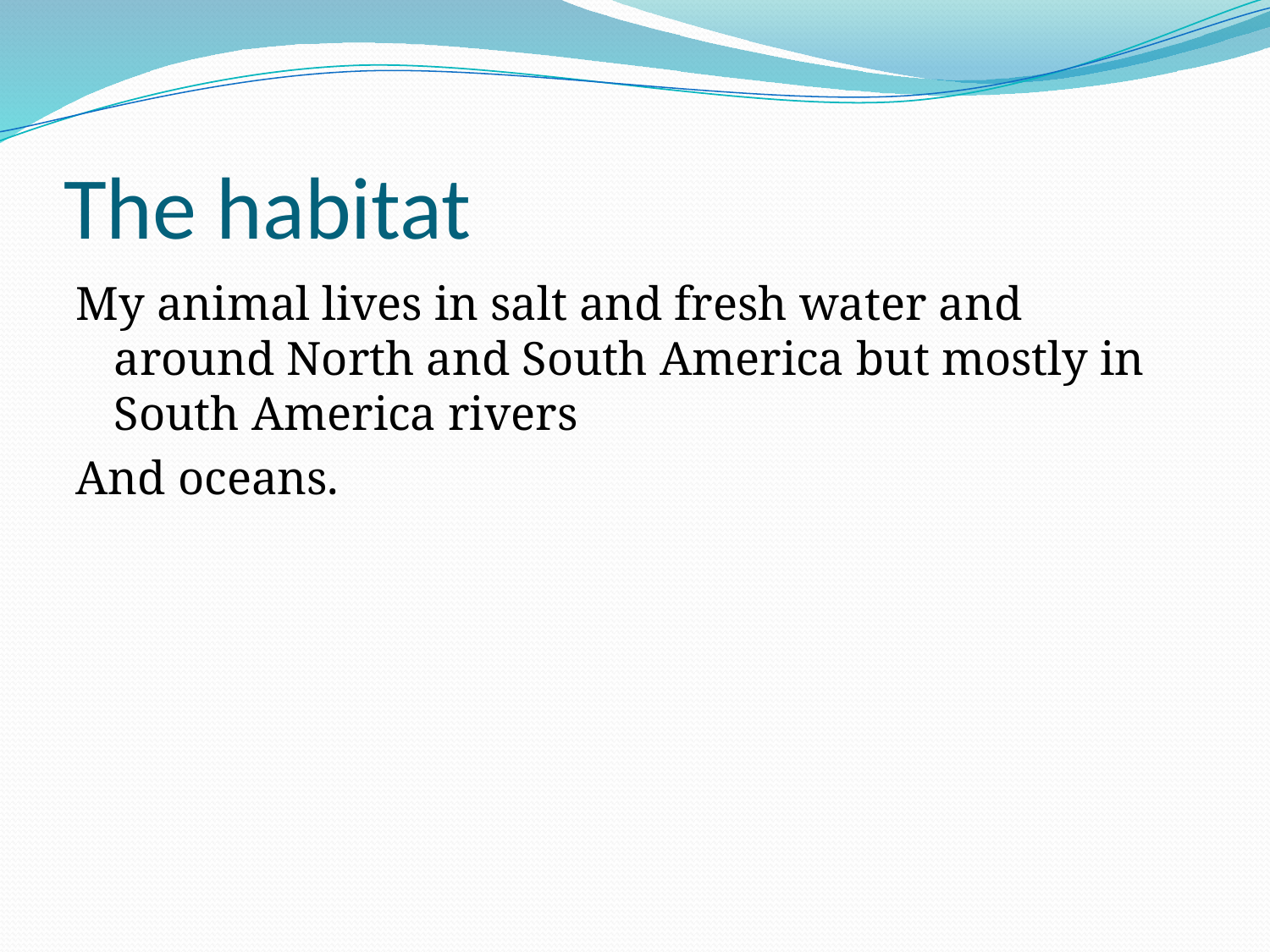

# The habitat
My animal lives in salt and fresh water and around North and South America but mostly in South America rivers
And oceans.